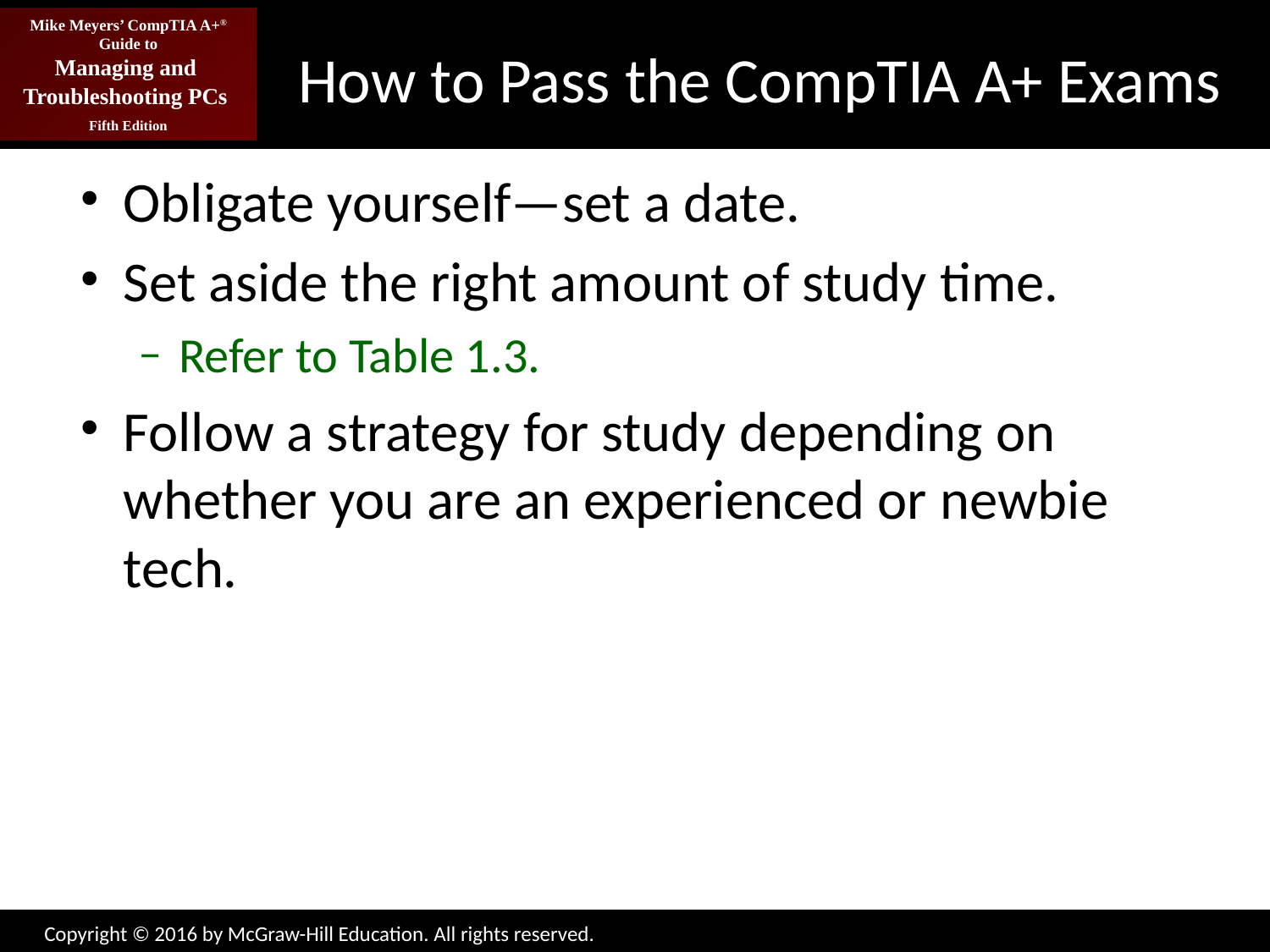

# How to Pass the CompTIA A+ Exams
Obligate yourself—set a date.
Set aside the right amount of study time.
Refer to Table 1.3.
Follow a strategy for study depending on whether you are an experienced or newbie tech.